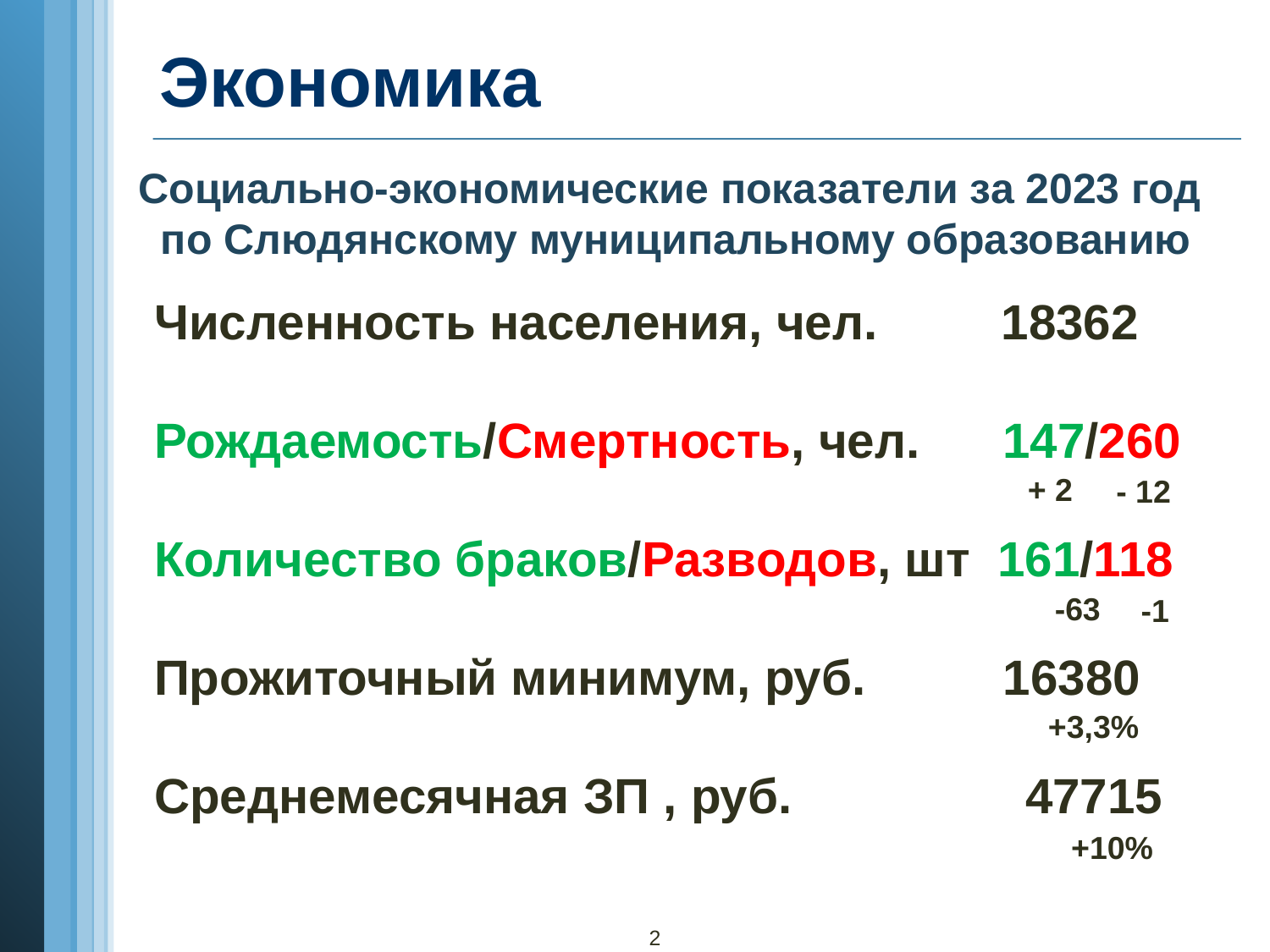

# Экономика
Социально-экономические показатели за 2023 год
по Слюдянскому муниципальному образованию
Численность населения, чел.         18362

Рождаемость/Смертность, чел.      147/260

Количество браков/Разводов, шт  161/118

Прожиточный минимум, руб.          16380

Среднемесячная ЗП , руб.                 47715
+ 2
- 12
-63
-1
+3,3%
+10%
2